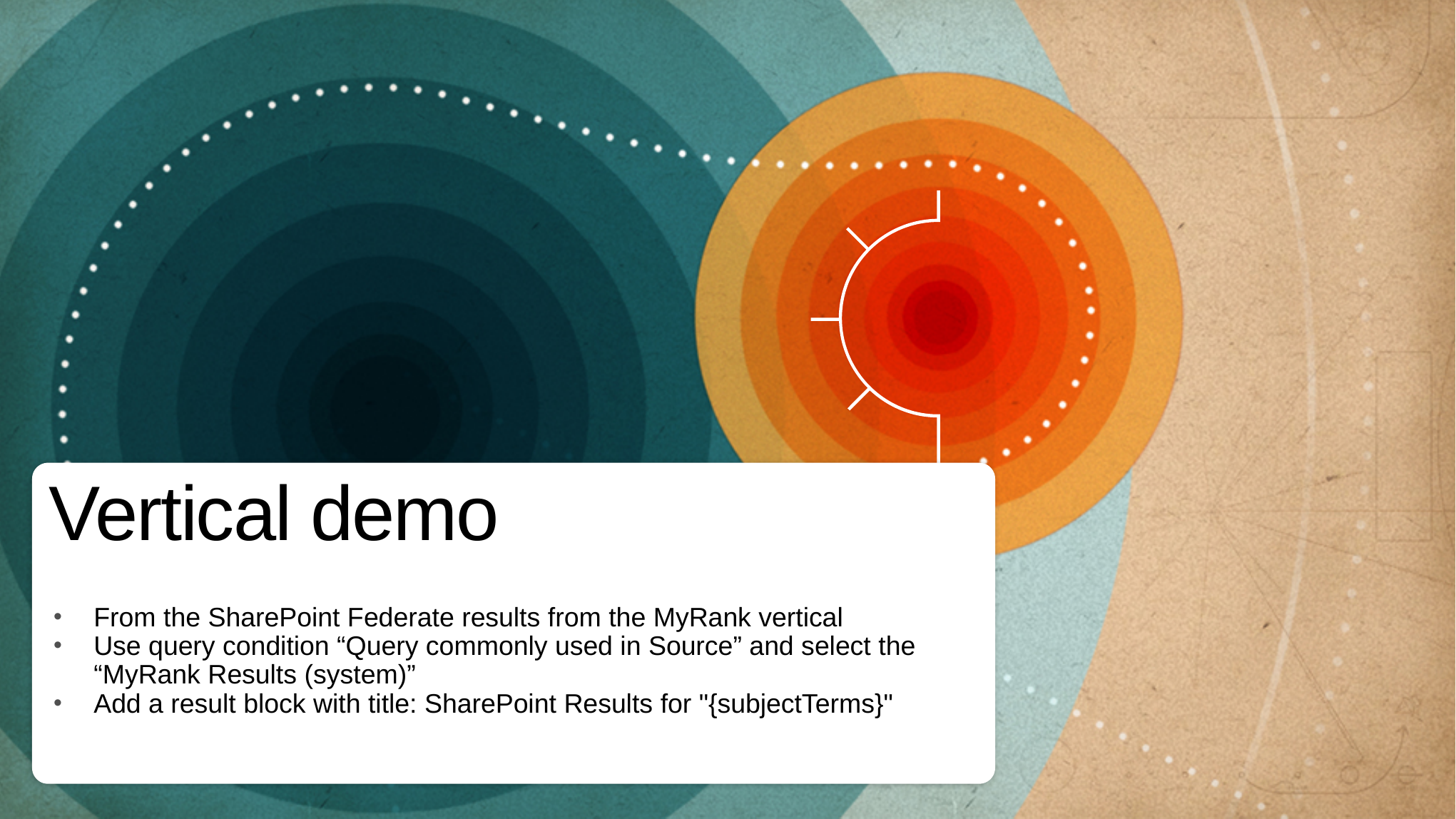

# Vertical demo
From the SharePoint Federate results from the MyRank vertical
Use query condition “Query commonly used in Source” and select the “MyRank Results (system)”
Add a result block with title: SharePoint Results for "{subjectTerms}"